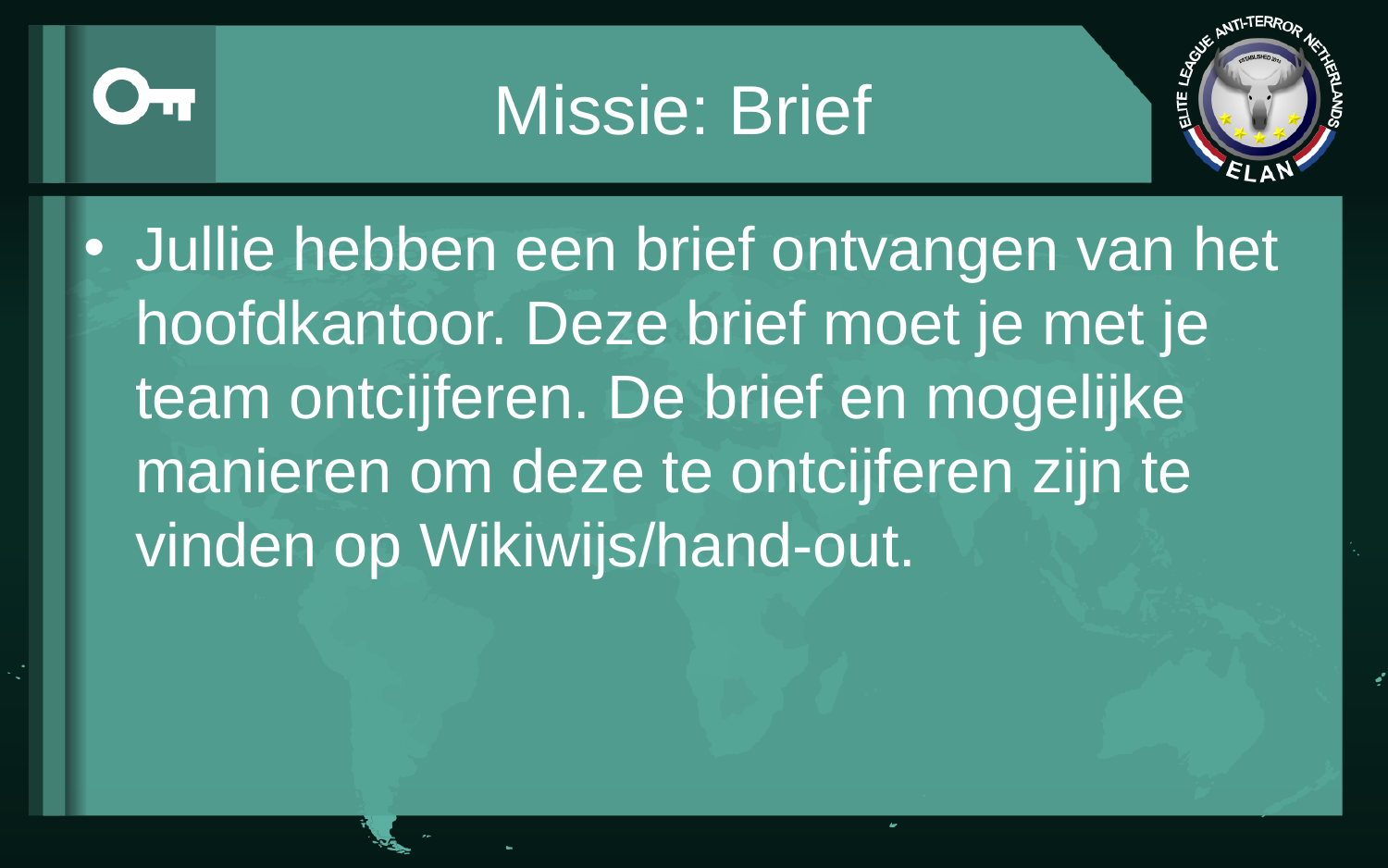

# Missie: Brief
Jullie hebben een brief ontvangen van het hoofdkantoor. Deze brief moet je met je team ontcijferen. De brief en mogelijke manieren om deze te ontcijferen zijn te vinden op Wikiwijs/hand-out.